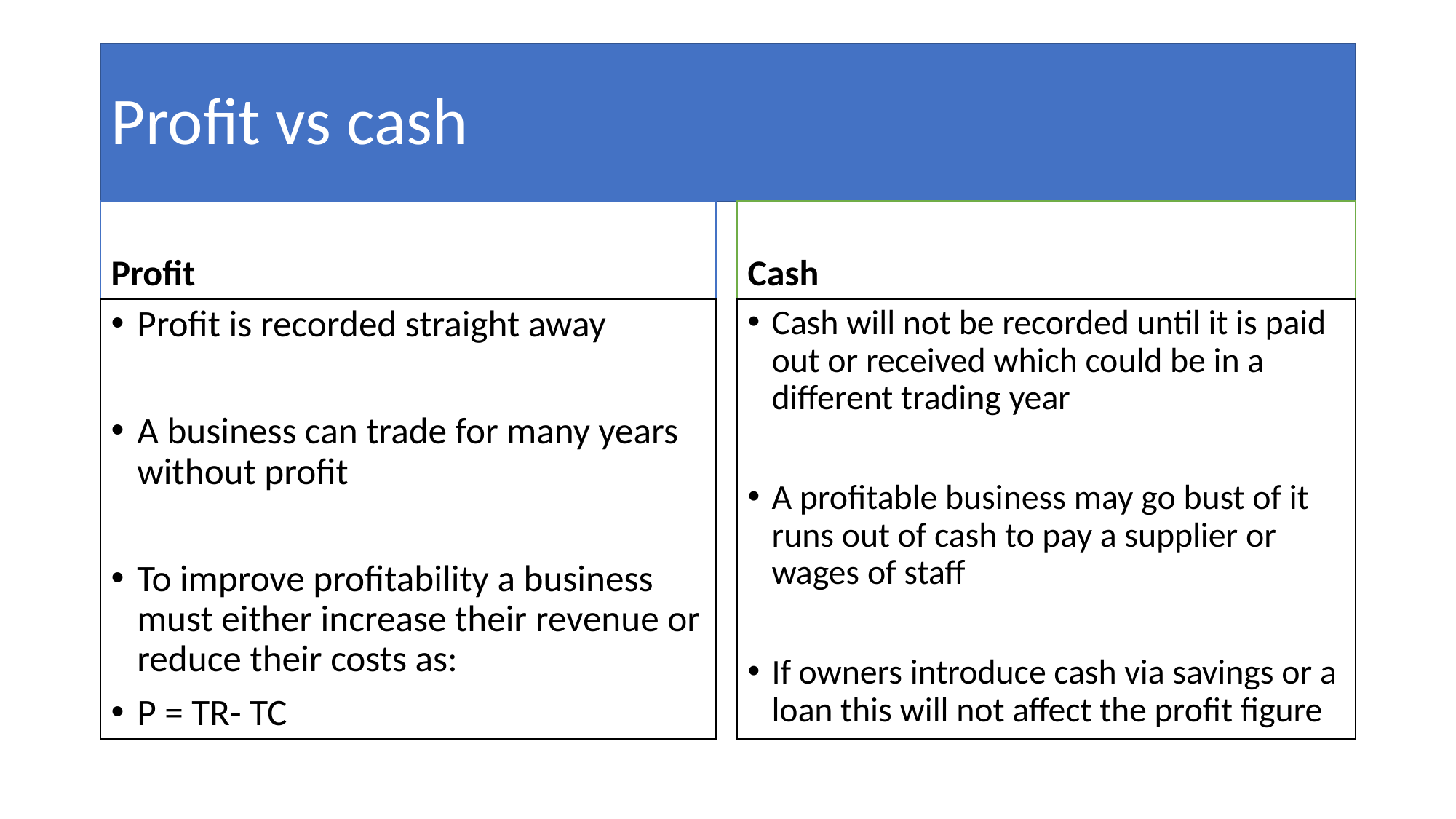

# Profit vs cash
Profit
Cash
Profit is recorded straight away

A business can trade for many years without profit

To improve profitability a business must either increase their revenue or reduce their costs as:
P = TR- TC

Cash will not be recorded until it is paid out or received which could be in a different trading year

A profitable business may go bust of it runs out of cash to pay a supplier or wages of staff

If owners introduce cash via savings or a loan this will not affect the profit figure